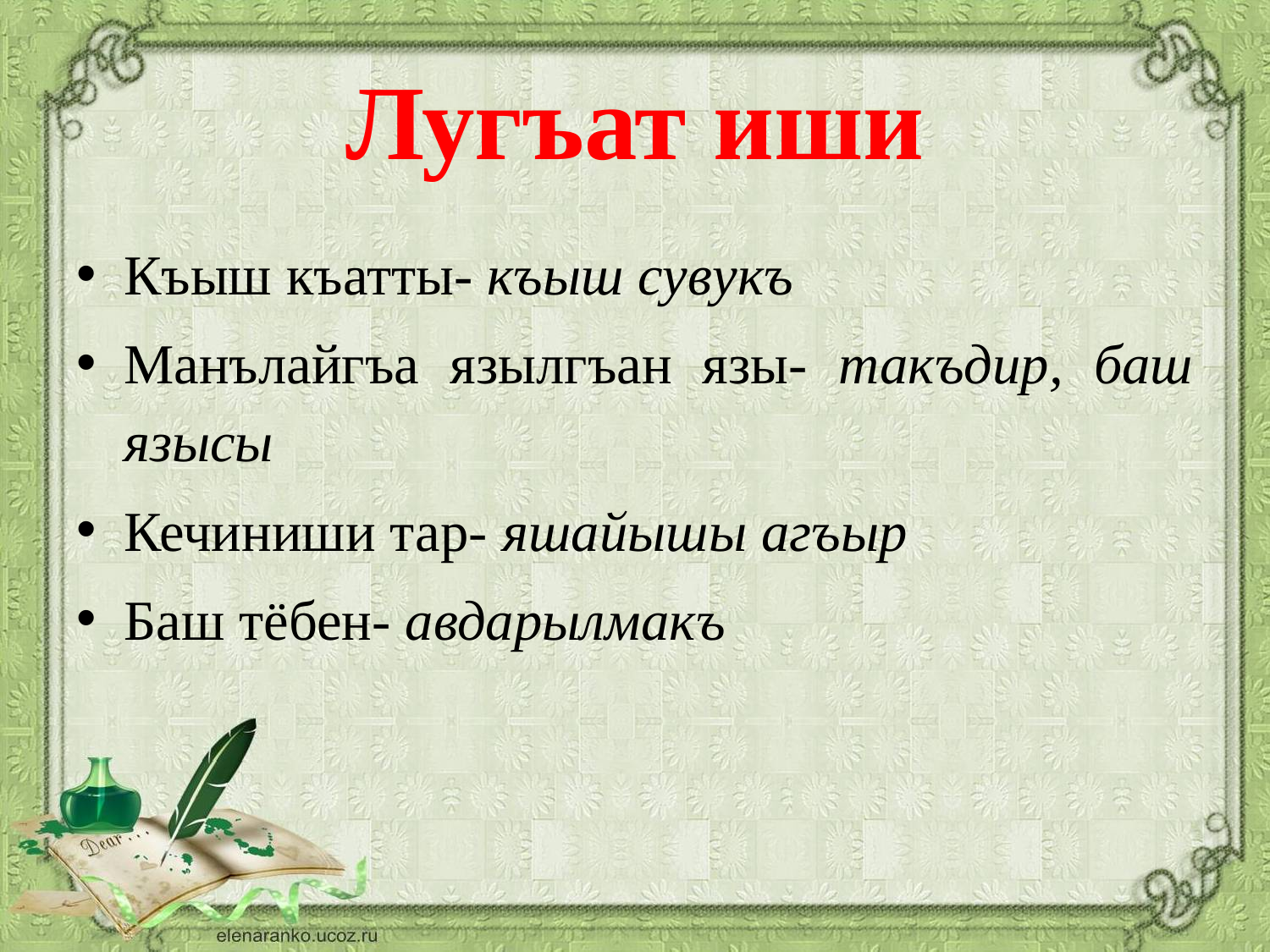

# Лугъат иши
Къыш къатты- къыш сувукъ
Манълайгъа язылгъан язы- такъдир, баш язысы
Кечиниши тар- яшайышы агъыр
Баш тёбен- авдарылмакъ